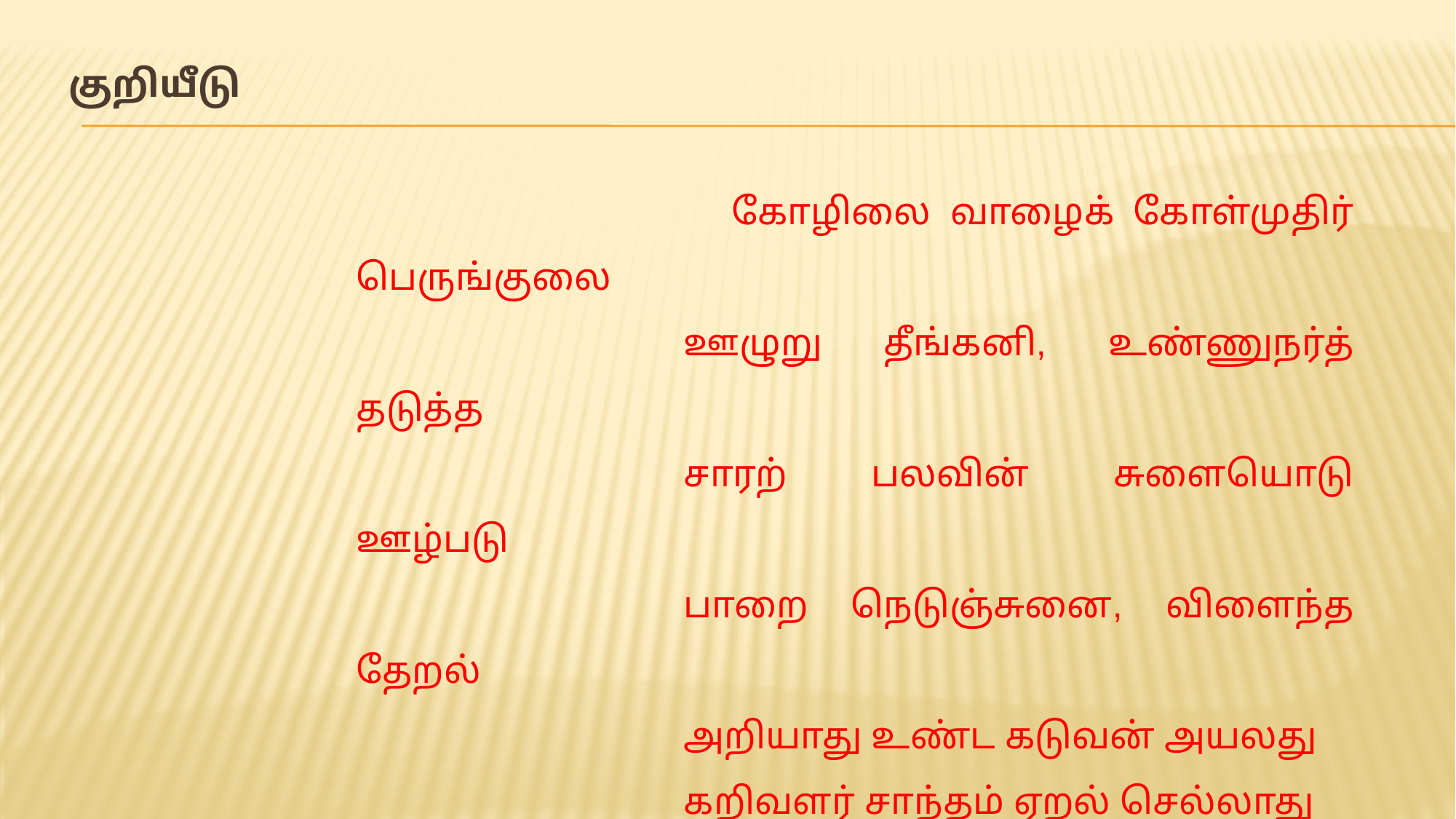

# குறியீடு
                      கோழிலை வாழைக் கோள்முதிர் பெருங்குலை
			ஊழுறு தீங்கனி, உண்ணுநர்த் தடுத்த
			சாரற் பலவின் சுளையொடு ஊழ்படு
			பாறை நெடுஞ்சுனை, விளைந்த தேறல்
			அறியாது உண்ட கடுவன் அயலது
			கறிவளர் சாந்தம் ஏறல் செல்லாது
			நறுவீ அடுக்கத்து மகிழ்ந்து கண்படுக்கும்
			குறியா இன்பம், எளிதின் நின்மலைப்
			பல்வேறு விலங்கும். எய்தும் நாட !